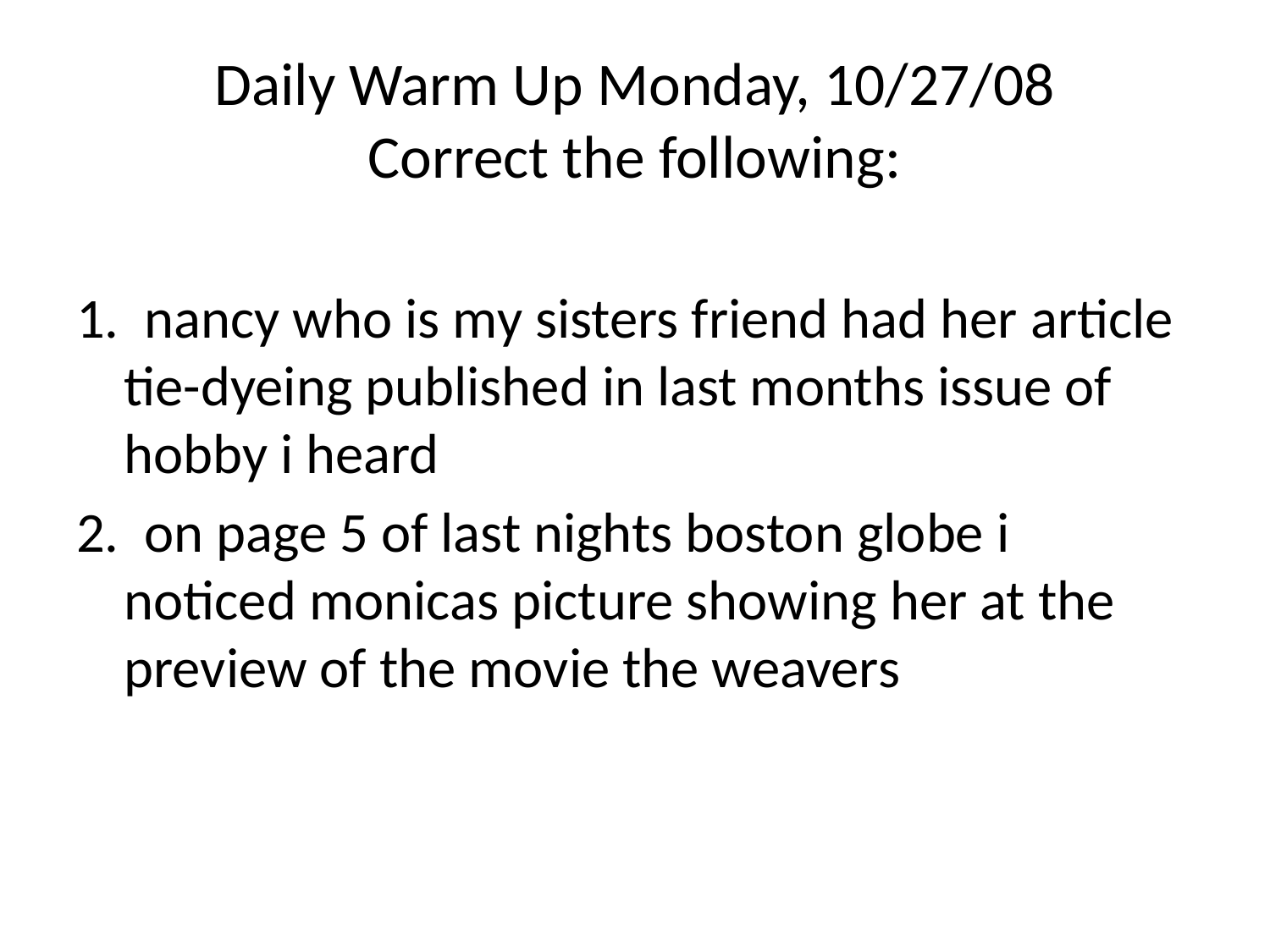

# Daily Warm Up Monday, 10/27/08 Correct the following:
1.  nancy who is my sisters friend had her article tie-dyeing published in last months issue of hobby i heard
2.  on page 5 of last nights boston globe i noticed monicas picture showing her at the preview of the movie the weavers